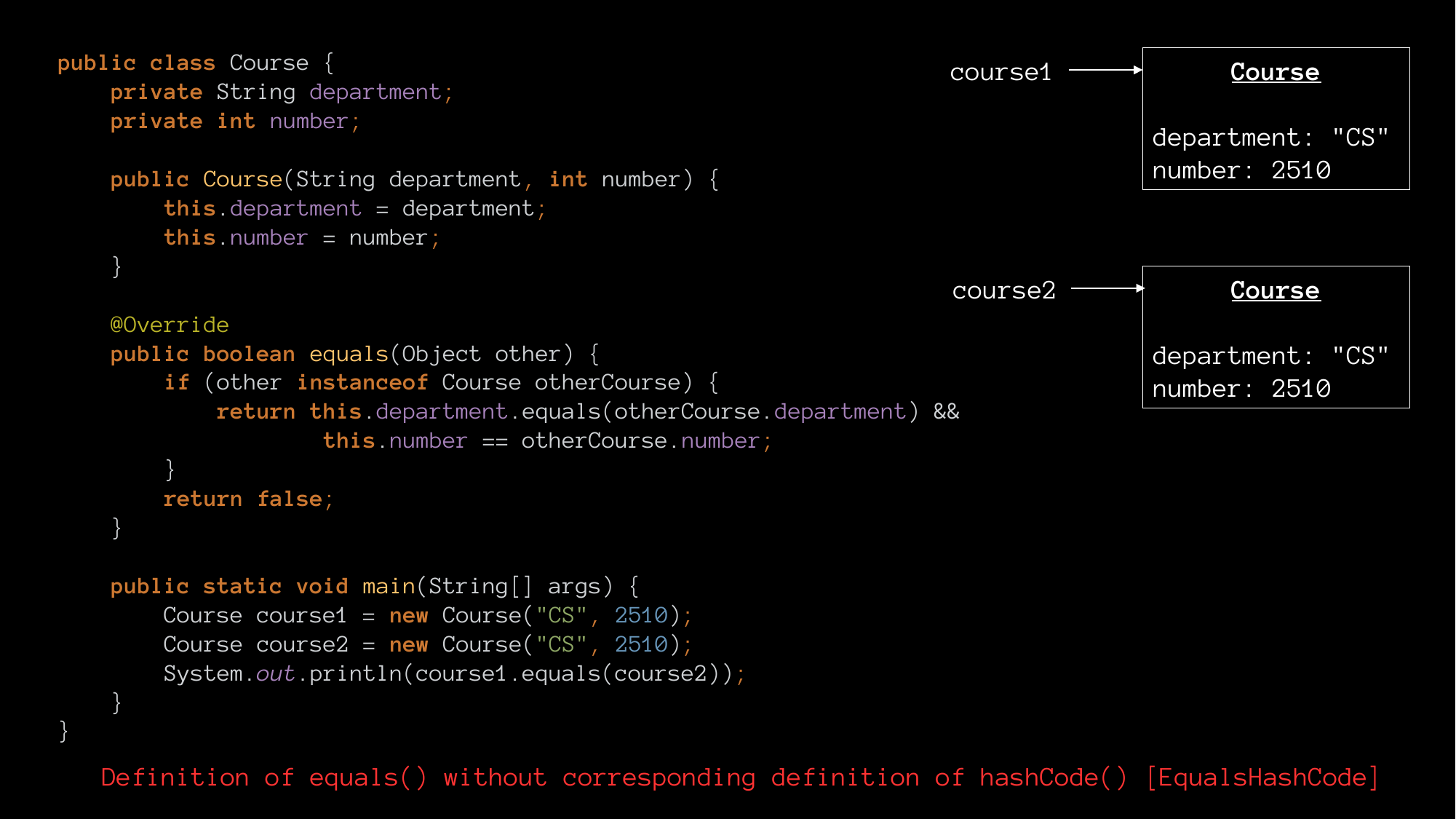

public class Course {
    private String department;
    private int number;
    public Course(String department, int number) {
        this.department = department;
        this.number = number;
    }
    @Override
    public boolean equals(Object other) {
        if (other instanceof Course otherCourse) {
            return this.department.equals(otherCourse.department) &&
                    this.number == otherCourse.number;
        }
        return false;
    }
    public static void main(String[] args) {
        Course course1 = new Course("CS", 2510);
        Course course2 = new Course("CS", 2510);
        System.out.println(course1.equals(course2));    true
    }
}
course1
Course

department: "CS"
number: 2510
course2
Course

department: "CS"
number: 2510

Definition of equals() without corresponding definition of hashCode() [EqualsHashCode]